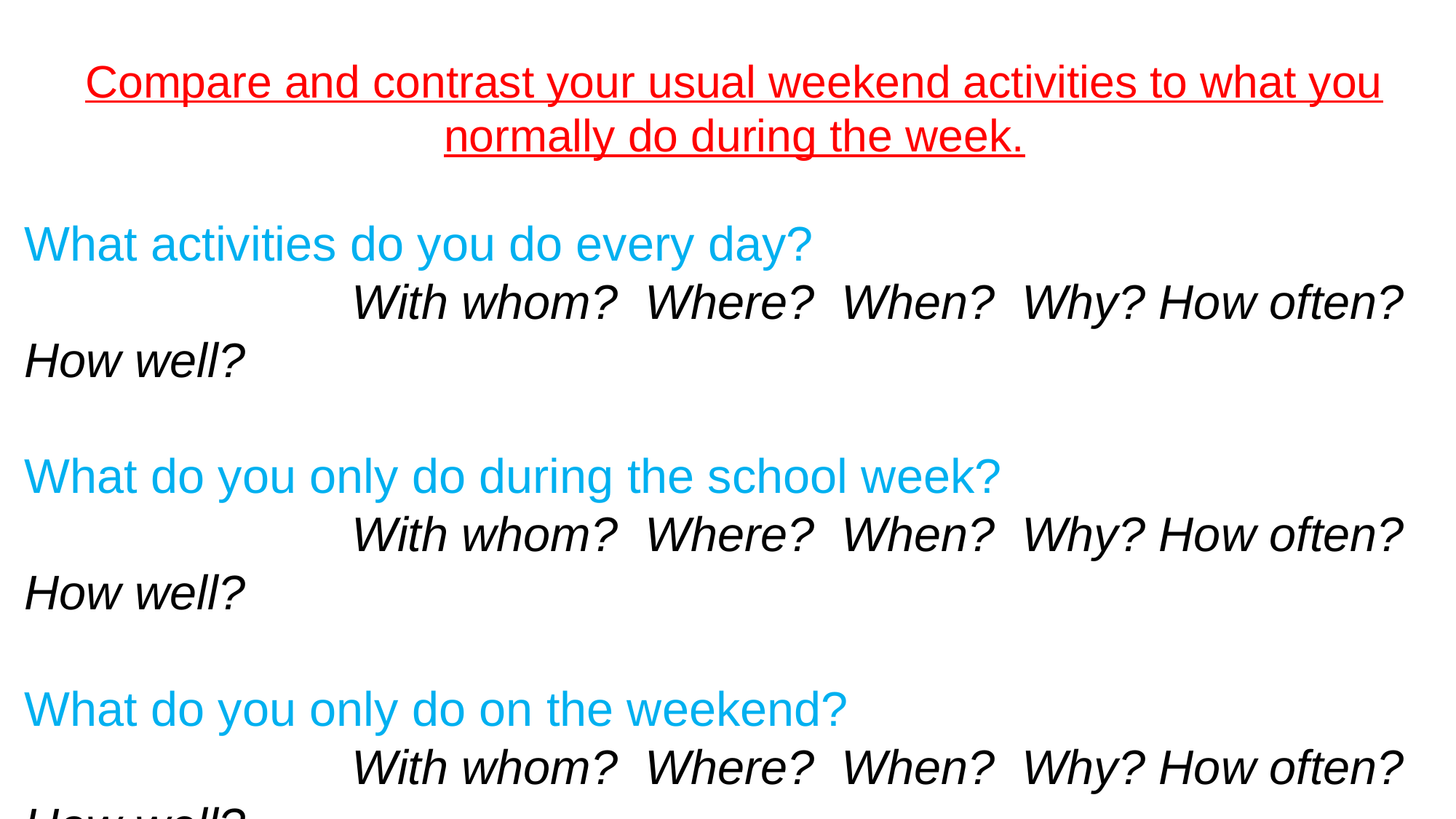

Compare and contrast your usual weekend activities to what you normally do during the week.

What activities do you do every day?
			With whom?  Where?  When?  Why? How often?  How well?

What do you only do during the school week?
			With whom?  Where?  When?  Why? How often?  How well?

What do you only do on the weekend?
			With whom?  Where?  When?  Why? How often?  How well?

Which do you prefer and why?